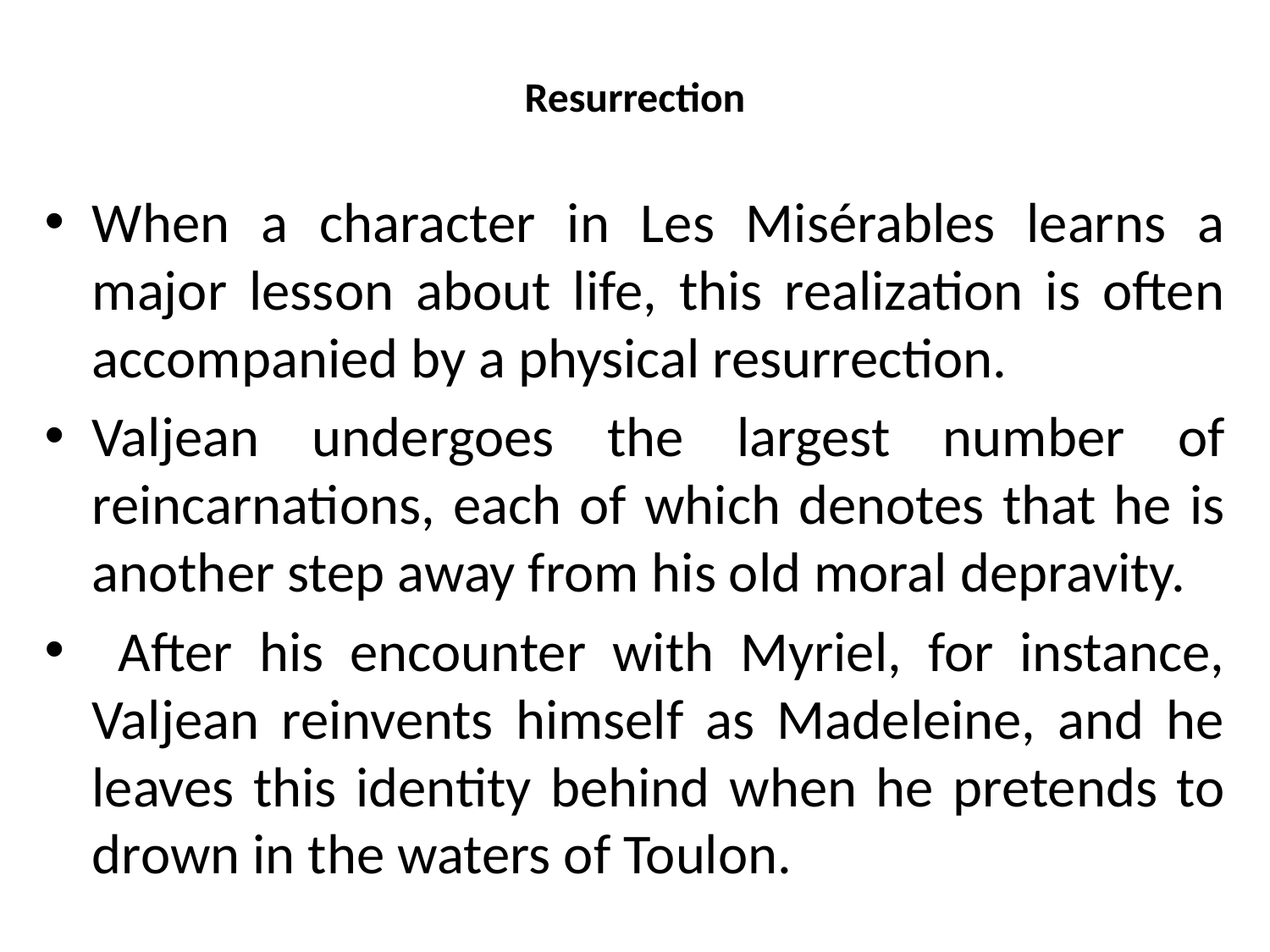

# Resurrection
When a character in Les Misérables learns a major lesson about life, this realization is often accompanied by a physical resurrection.
Valjean undergoes the largest number of reincarnations, each of which denotes that he is another step away from his old moral depravity.
 After his encounter with Myriel, for instance, Valjean reinvents himself as Madeleine, and he leaves this identity behind when he pretends to drown in the waters of Toulon.